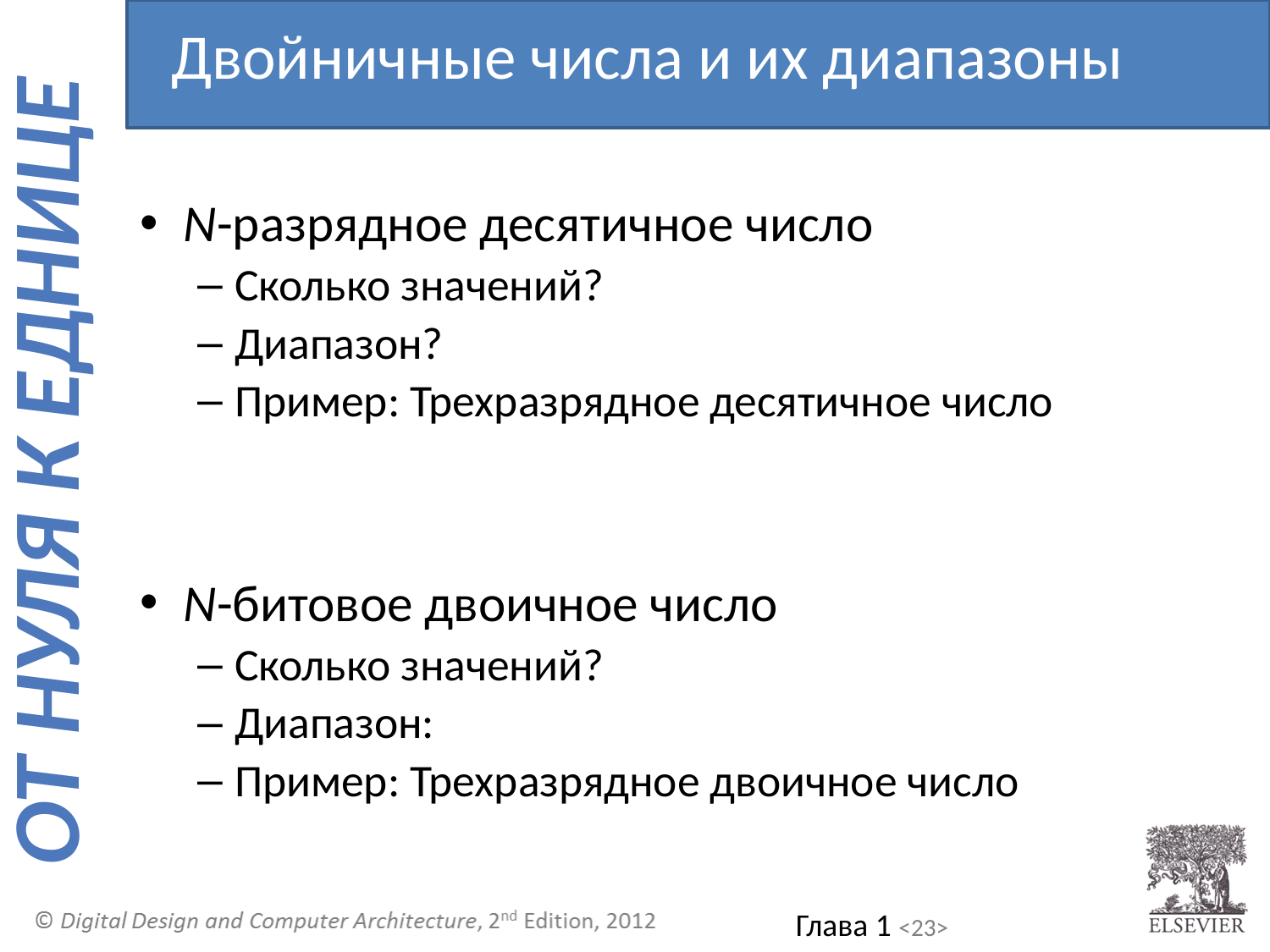

Двойничные числа и их диапазоны
N-разрядное десятичное число
Сколько значений?
Диапазон?
Пример: Трехразрядное десятичное число

N-битовое двоичное число
Сколько значений?
Диапазон:
Пример: Трехразрядное двоичное число